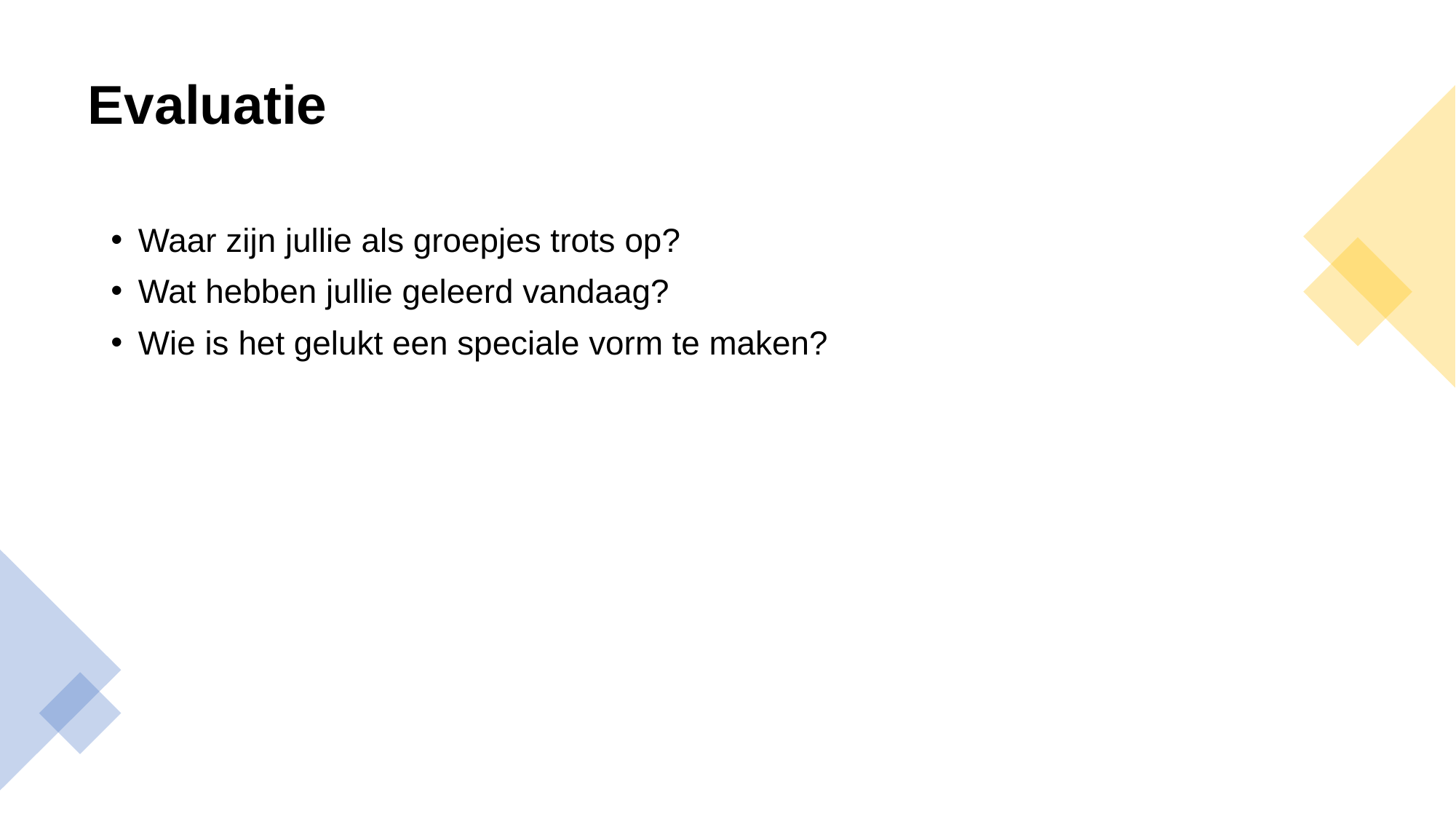

# Evaluatie

Waar zijn jullie als groepjes trots op?
Wat hebben jullie geleerd vandaag?
Wie is het gelukt een speciale vorm te maken?